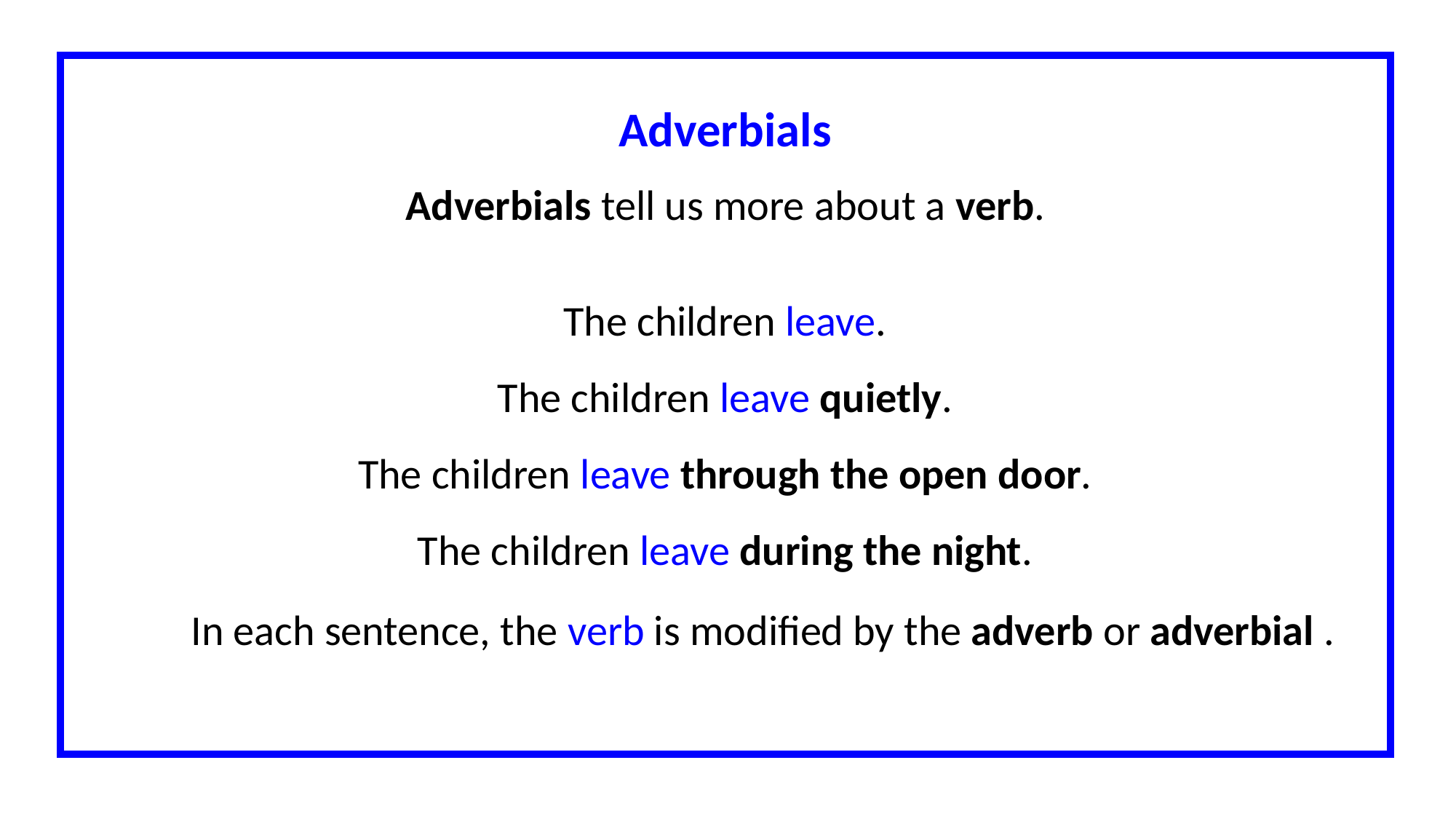

Adverbials
Adverbials tell us more about a verb.
The children leave.
The children leave quietly.
The children leave through the open door.
The children leave during the night.

In each sentence, the verb is modified by the adverb or adverbial .